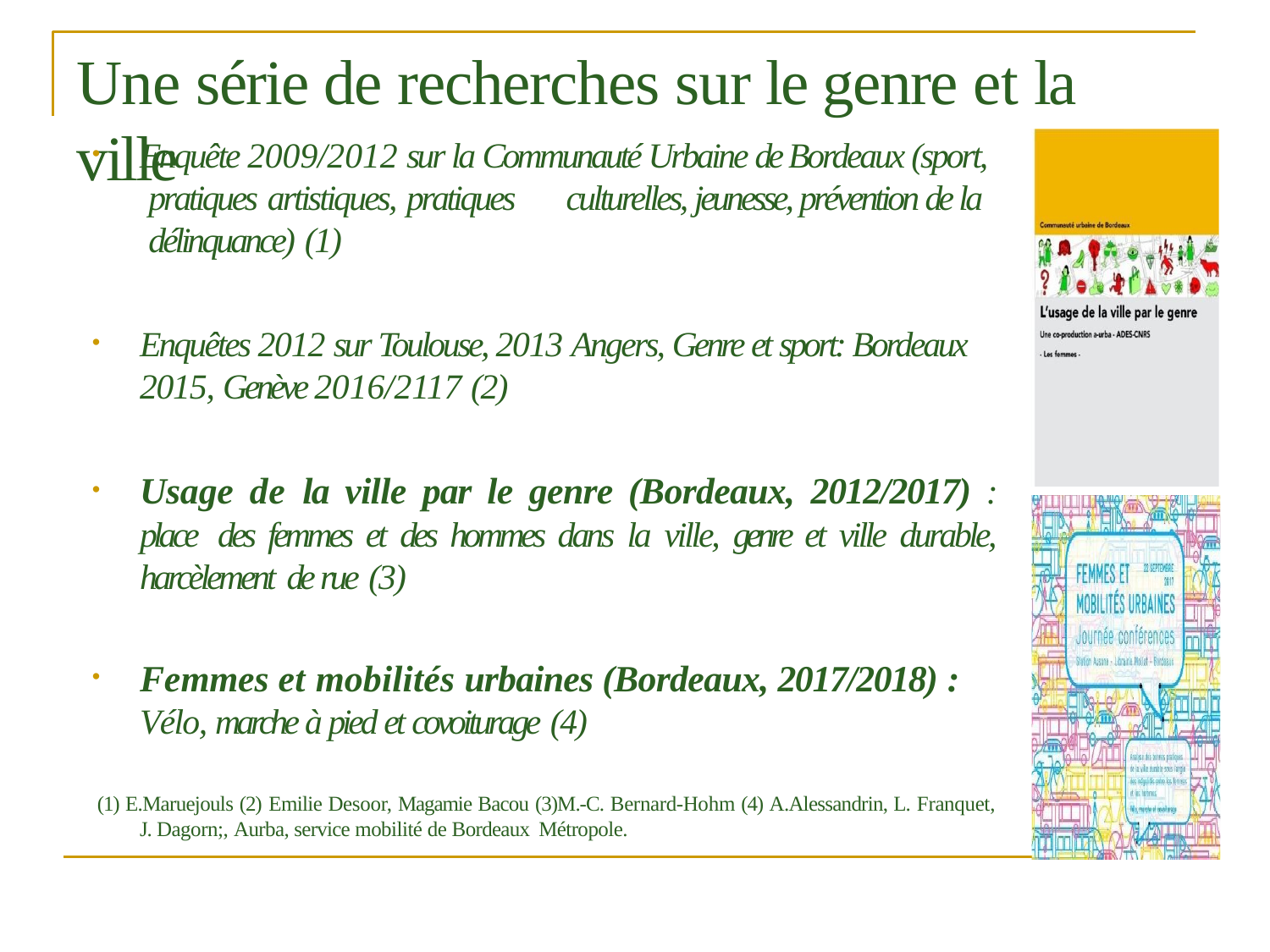

# Une série de recherches sur le genre et la ville

Enquête 2009/2012 sur la Communauté Urbaine de Bordeaux (sport,  pratiques artistiques, pratiques	culturelles, jeunesse, prévention de la  délinquance) (1)

Enquêtes 2012 sur Toulouse, 2013 Angers, Genre et sport: Bordeaux  2015, Genève 2016/2117 (2)

Usage de la ville par le genre (Bordeaux, 2012/2017) : place  des femmes et des hommes dans la ville, genre et ville durable, harcèlement  de rue (3)

Femmes et mobilités urbaines (Bordeaux, 2017/2018) :
Vélo, marche à pied et covoiturage (4)

(1) E.Maruejouls (2) Emilie Desoor, Magamie Bacou (3)M.-C. Bernard-Hohm (4) A.Alessandrin, L. Franquet,
J. Dagorn;, Aurba, service mobilité de Bordeaux Métropole.